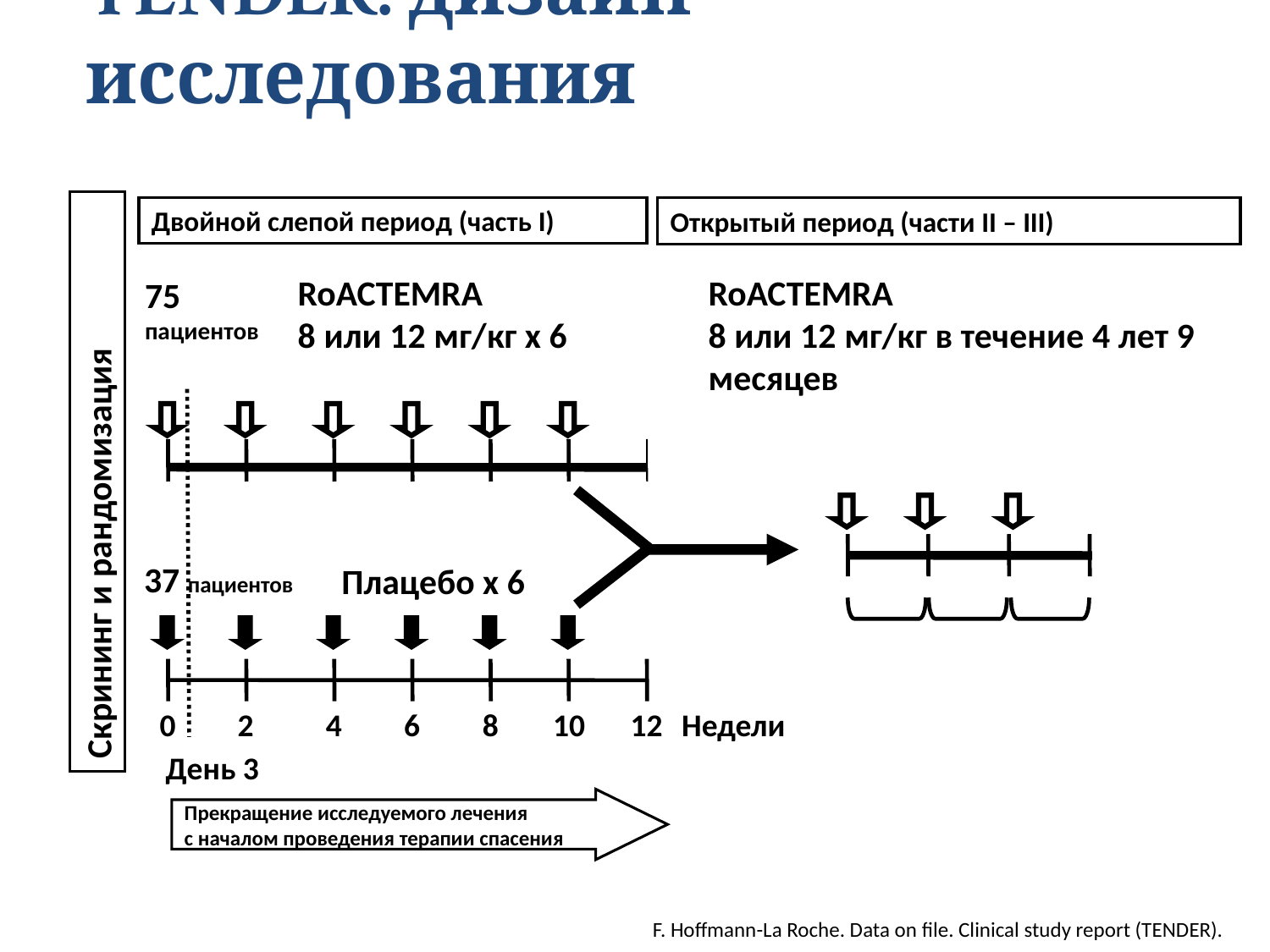

TENDER: дизайн исследования
Двойной слепой период (часть I)
Открытый период (части II – III)
RoACTEMRA
8 или 12 мг/кг x 6
RoACTEMRA
8 или 12 мг/кг в течение 4 лет 9 месяцев
75 пациентов

Скрининг и рандомизация

37 пациентов
Плацебо x 6

0
2
4
6
8
10
12
Недели
День 3
Прекращение исследуемого лечения
с началом проведения терапии спасения
F. Hoffmann-La Roche. Data on file. Clinical study report (TENDER).